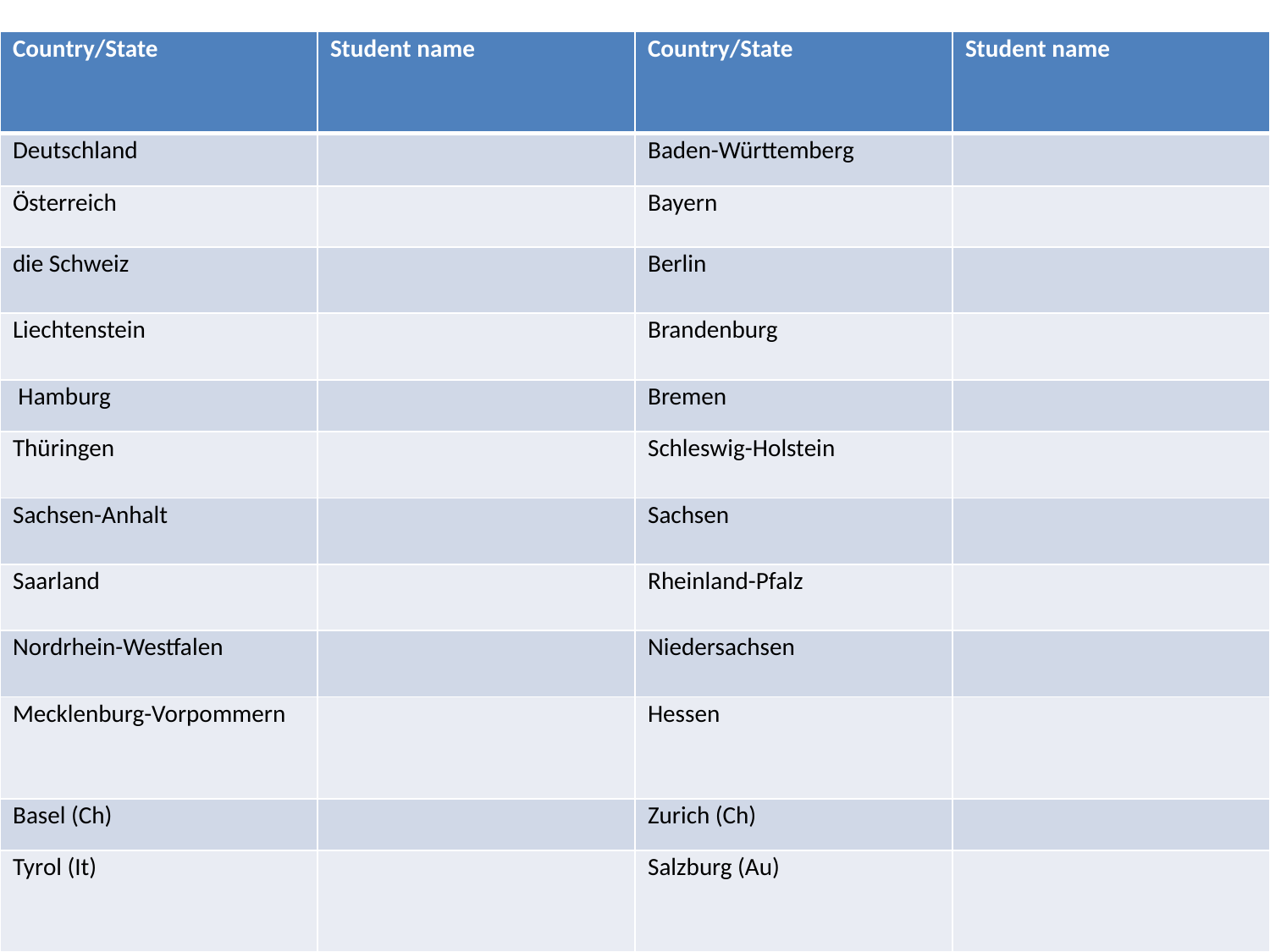

| Country/State | Student name | Country/State | Student name |
| --- | --- | --- | --- |
| Deutschland |  | Baden-Württemberg |  |
| Österreich |  | Bayern |  |
| die Schweiz |  | Berlin |  |
| Liechtenstein |  | Brandenburg |  |
| Hamburg |  | Bremen |  |
| Thüringen |  | Schleswig-Holstein |  |
| Sachsen-Anhalt |  | Sachsen |  |
| Saarland |  | Rheinland-Pfalz |  |
| Nordrhein-Westfalen |  | Niedersachsen |  |
| Mecklenburg-Vorpommern |  | Hessen |  |
| Basel (Ch) |  | Zurich (Ch) |  |
| Tyrol (It) |  | Salzburg (Au) |  |